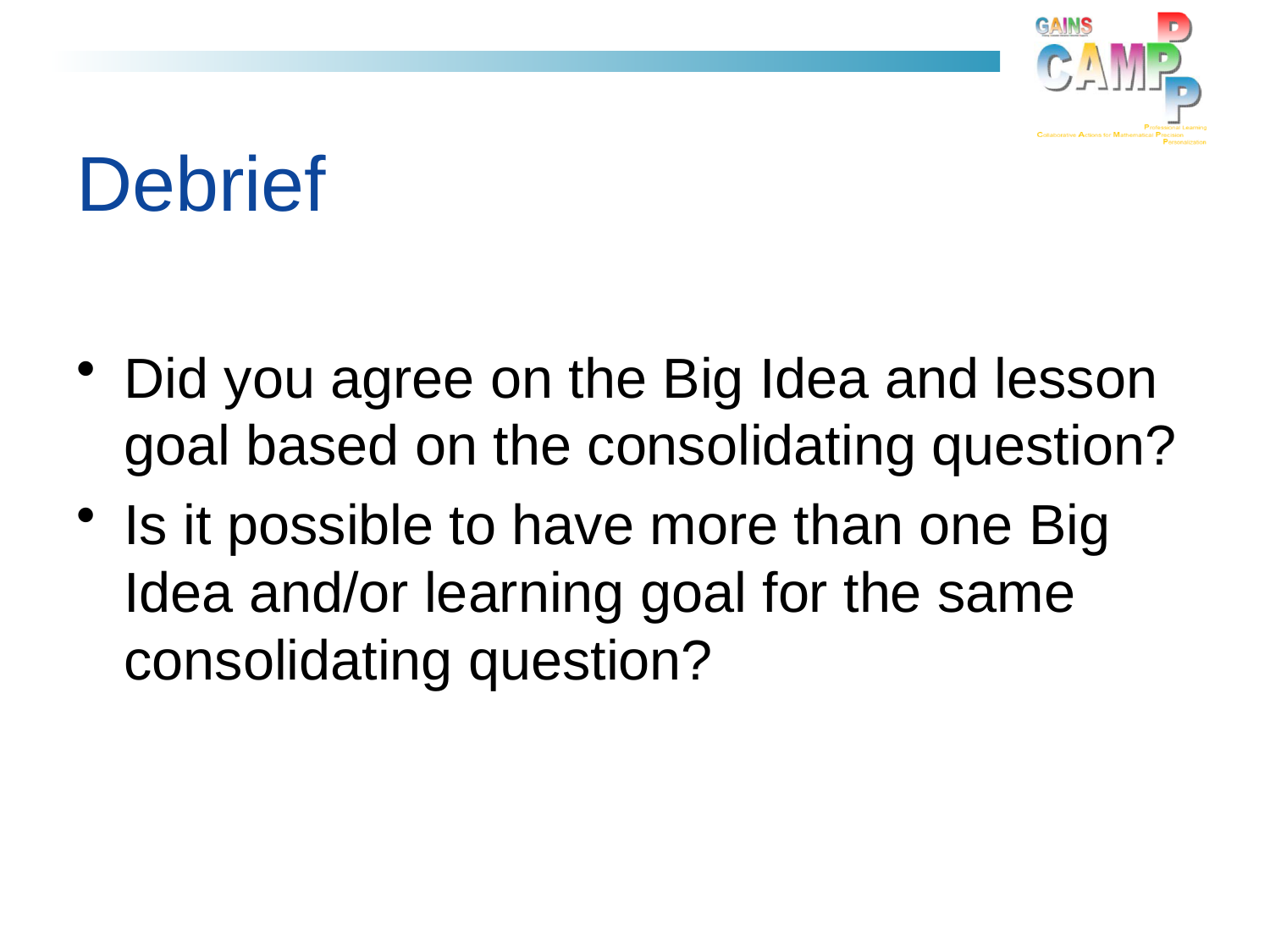

# Debrief

Did you agree on the Big Idea and lesson goal based on the consolidating question?
Is it possible to have more than one Big Idea and/or learning goal for the same consolidating question?